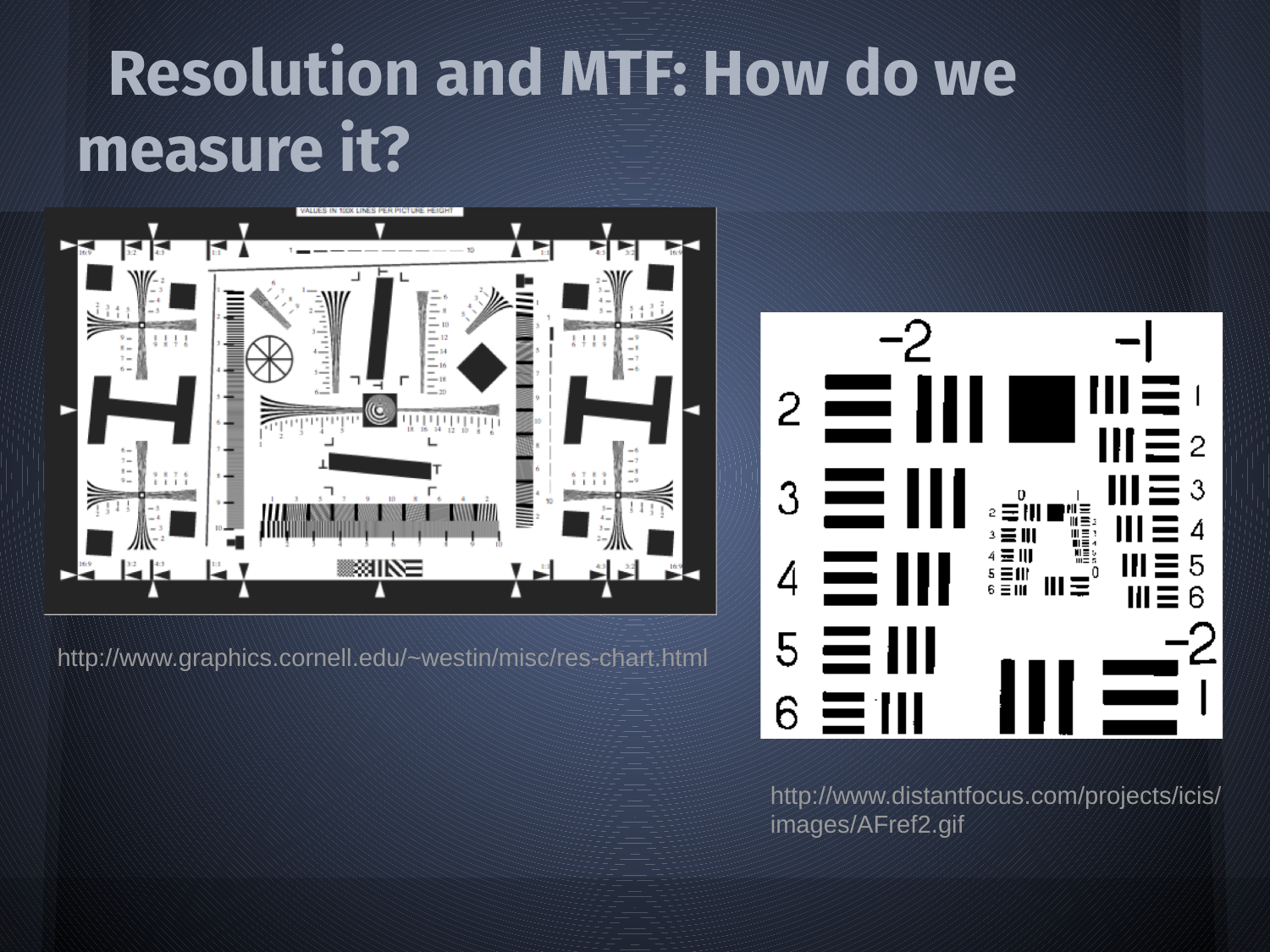

# Resolution and MTF: How do we measure it?

http://www.graphics.cornell.edu/~westin/misc/res-chart.html
http://www.distantfocus.com/projects/icis/images/AFref2.gif